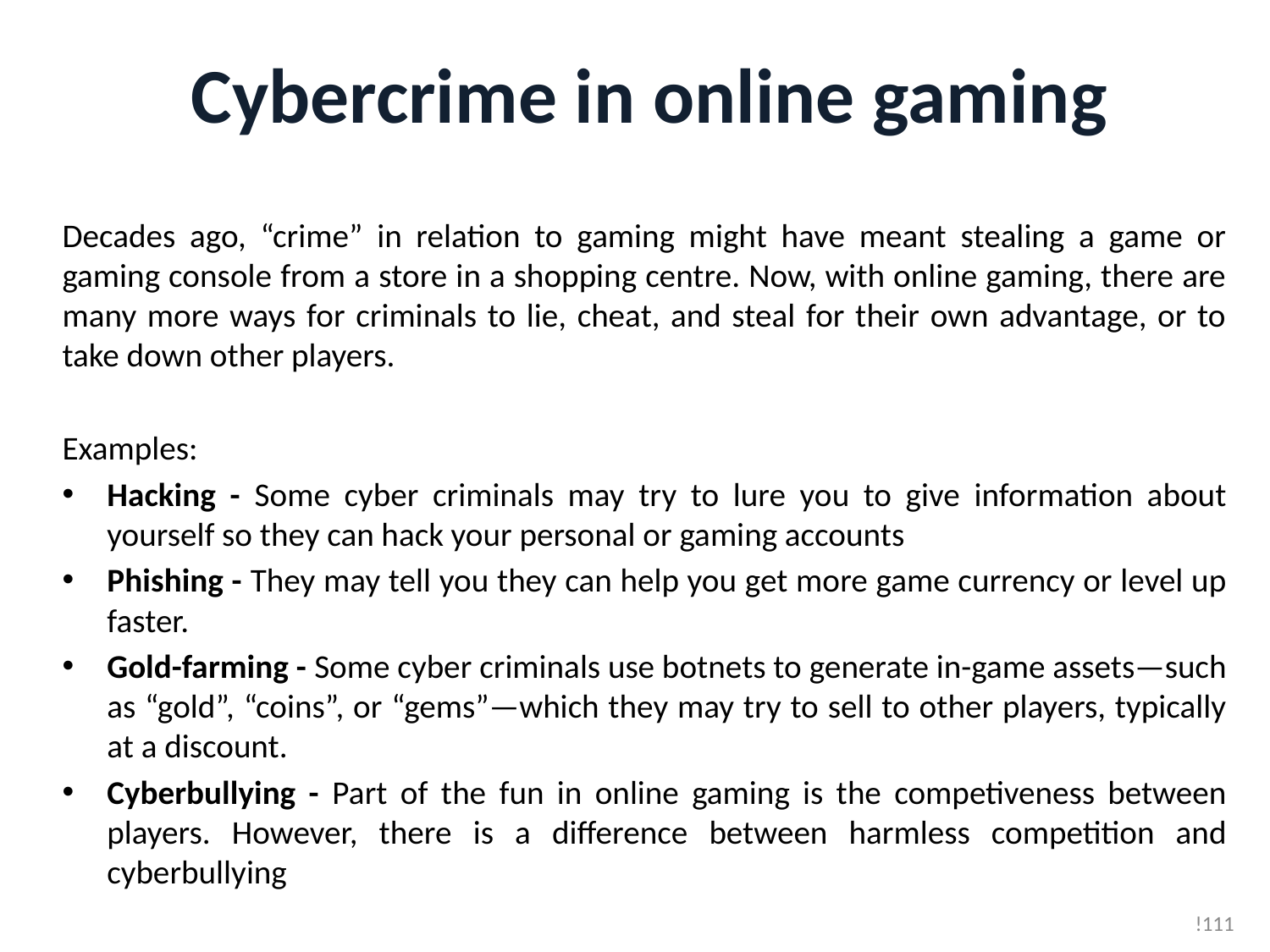

# Cybercrime in online gaming
Decades ago, “crime” in relation to gaming might have meant stealing a game or gaming console from a store in a shopping centre. Now, with online gaming, there are many more ways for criminals to lie, cheat, and steal for their own advantage, or to take down other players.

Examples:
Hacking - Some cyber criminals may try to lure you to give information about yourself so they can hack your personal or gaming accounts
Phishing - They may tell you they can help you get more game currency or level up faster.
Gold-farming - Some cyber criminals use botnets to generate in-game assets—such as “gold”, “coins”, or “gems”—which they may try to sell to other players, typically at a discount.
Cyberbullying - Part of the fun in online gaming is the competiveness between players. However, there is a difference between harmless competition and cyberbullying
!111